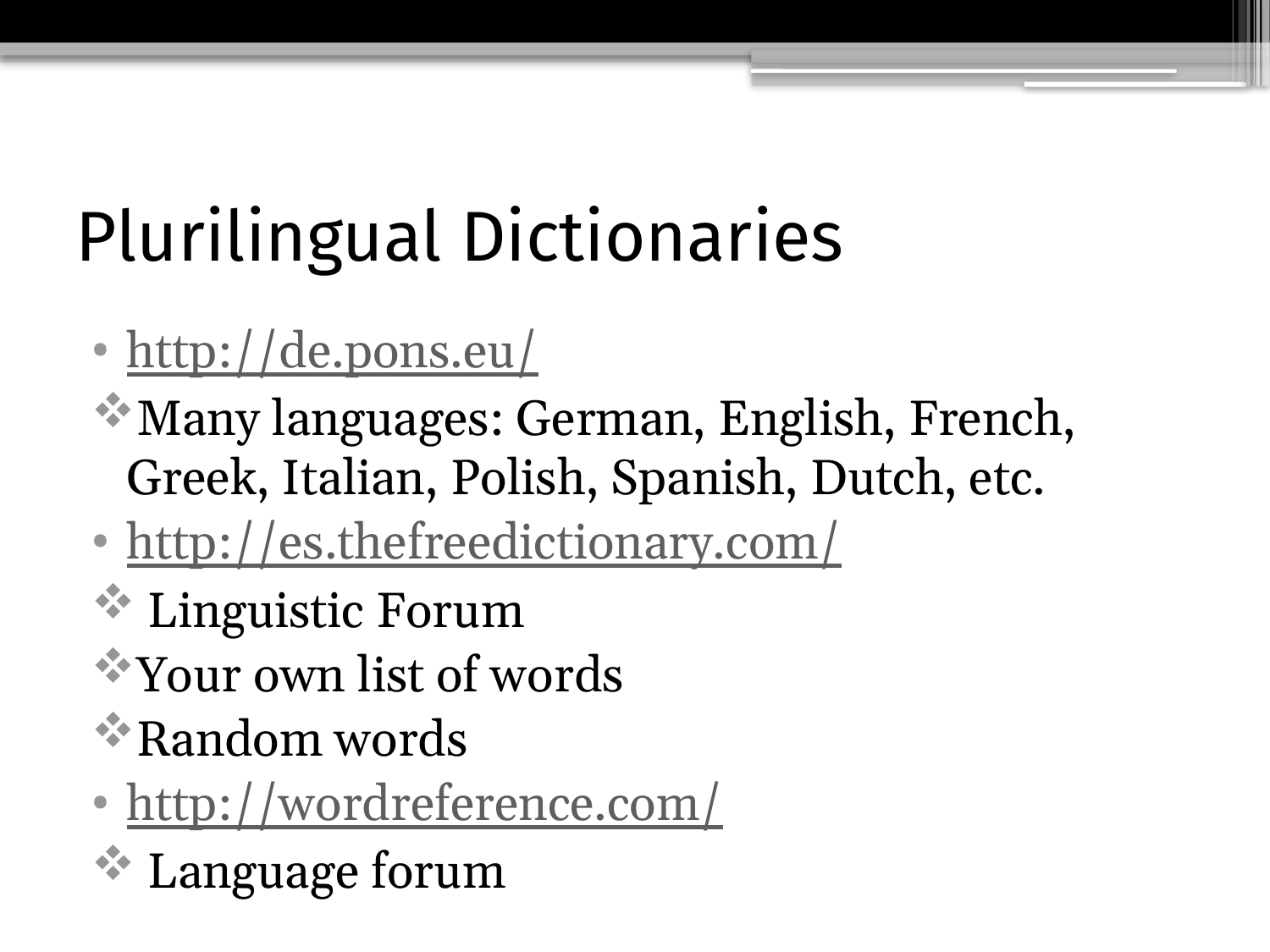

# Plurilingual Dictionaries
http://de.pons.eu/
Many languages: German, English, French,          Greek, Italian, Polish, Spanish, Dutch, etc.
http://es.thefreedictionary.com/
 Linguistic Forum
Your own list of words
Random words
http://wordreference.com/
 Language forum